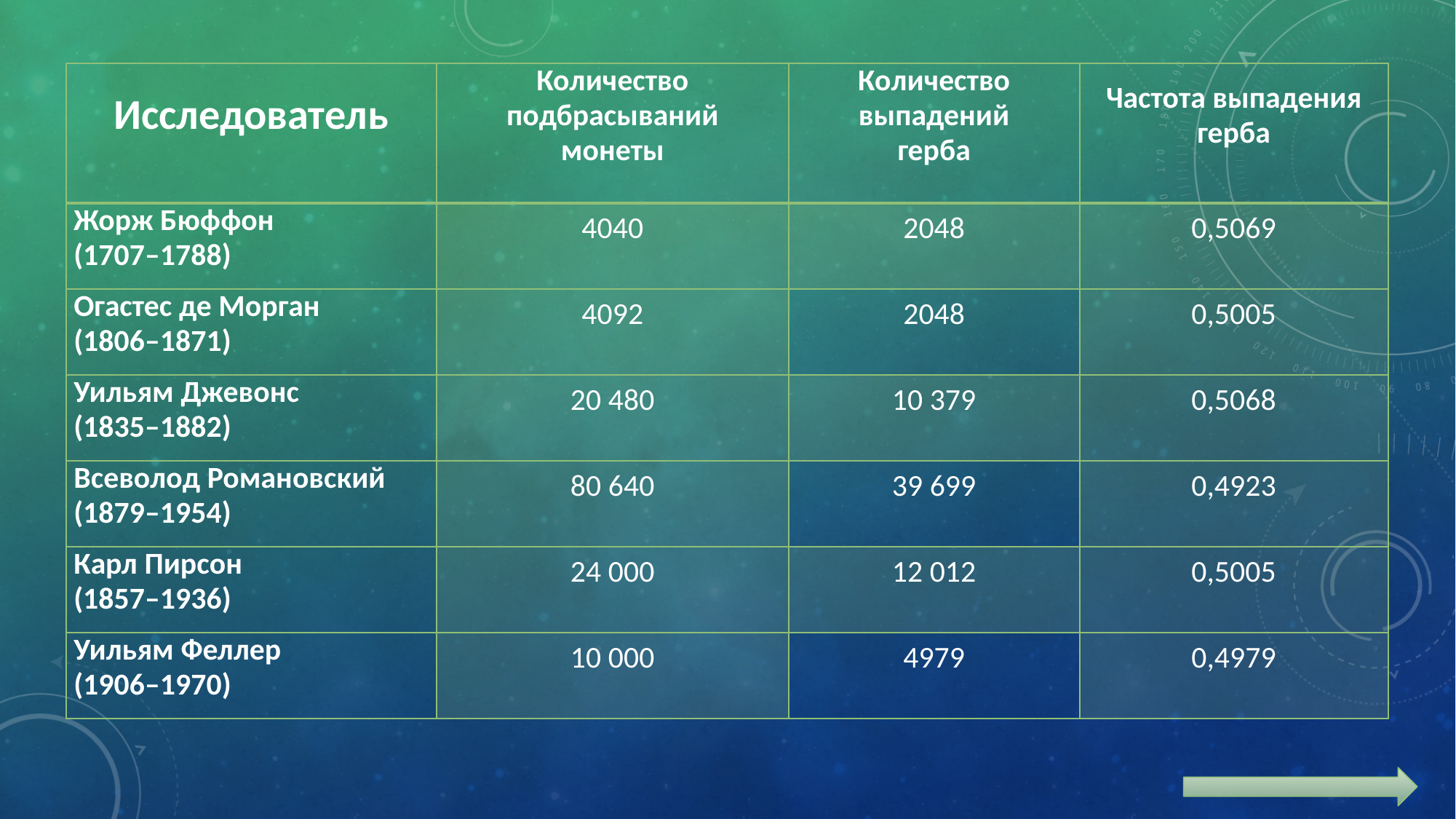

| Исследователь | Количество подбрасываний монеты | Количество выпадений герба | Частота выпадения герба |
| --- | --- | --- | --- |
| Жорж Бюффон (1707–1788) | 4040 | 2048 | 0,5069 |
| Огастес де Морган (1806–1871) | 4092 | 2048 | 0,5005 |
| Уильям Джевонс (1835–1882) | 20 480 | 10 379 | 0,5068 |
| Всеволод Романовский (1879–1954) | 80 640 | 39 699 | 0,4923 |
| Карл Пирсон (1857–1936) | 24 000 | 12 012 | 0,5005 |
| Уильям Феллер (1906–1970) | 10 000 | 4979 | 0,4979 |